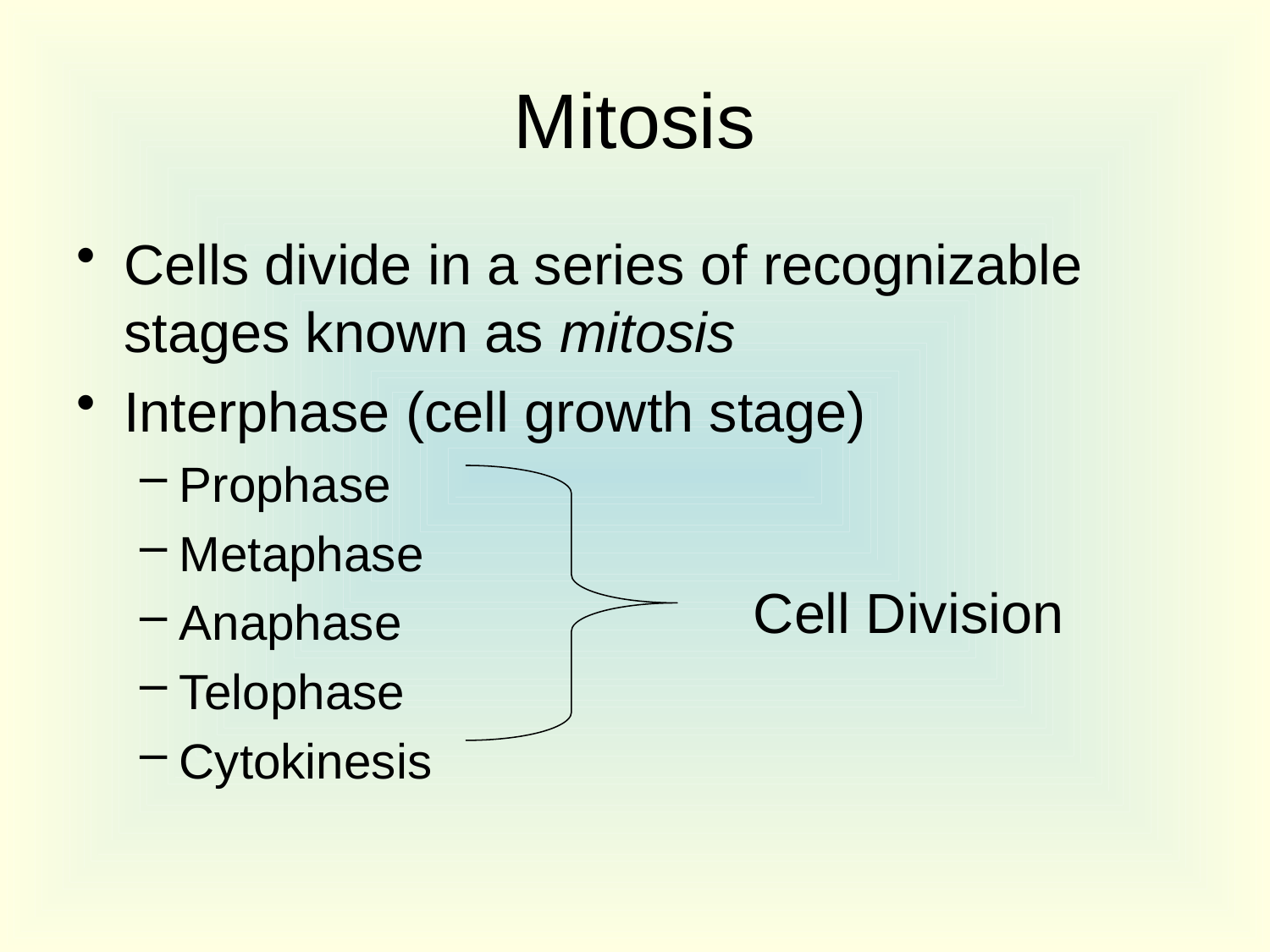

# Mitosis
Cells divide in a series of recognizable stages known as mitosis
Interphase (cell growth stage)
Prophase
Metaphase
Anaphase
Telophase
Cytokinesis

Cell Division